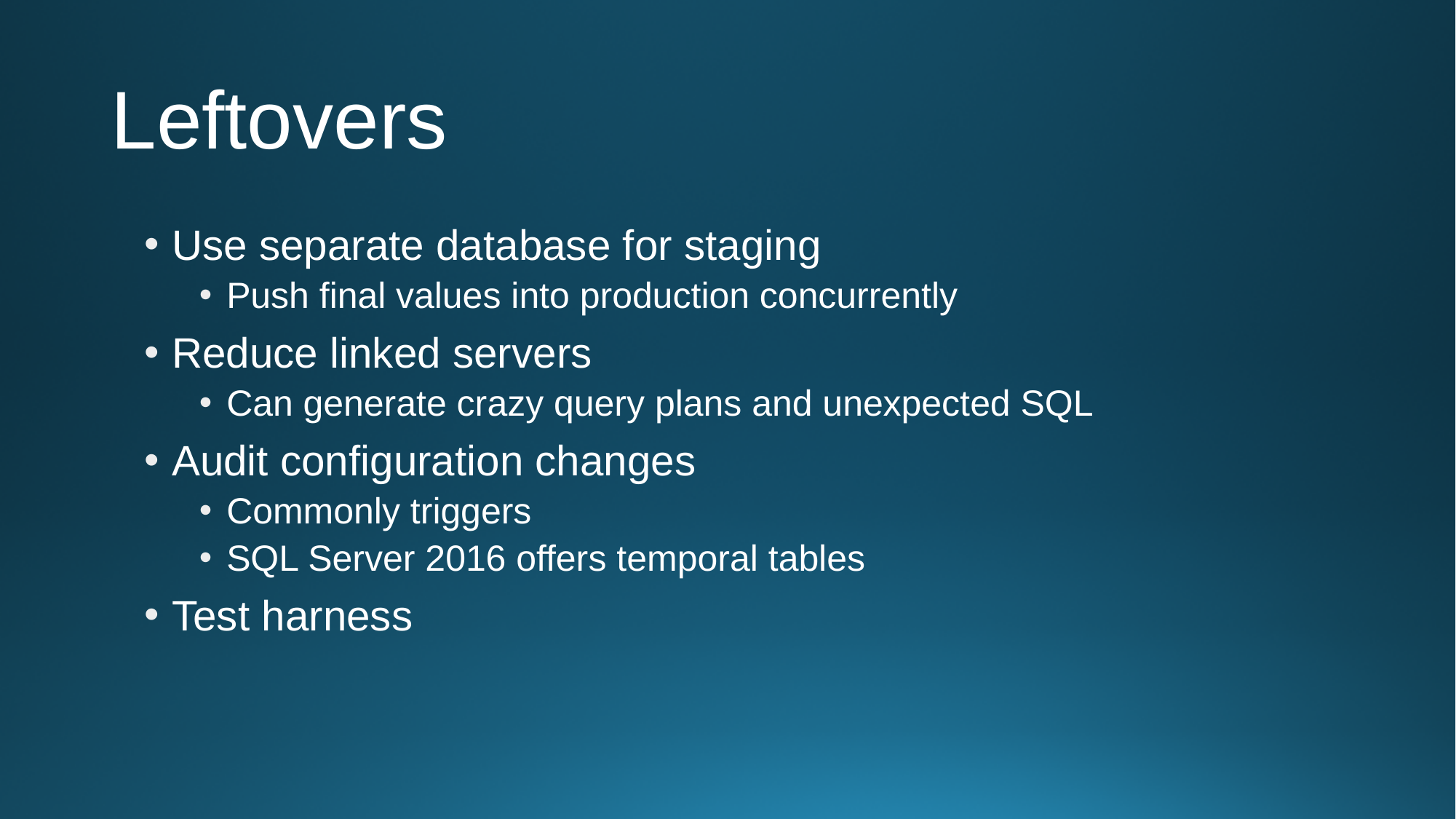

# Leftovers
Use separate database for staging
Push final values into production concurrently
Reduce linked servers
Can generate crazy query plans and unexpected SQL
Audit configuration changes
Commonly triggers
SQL Server 2016 offers temporal tables
Test harness